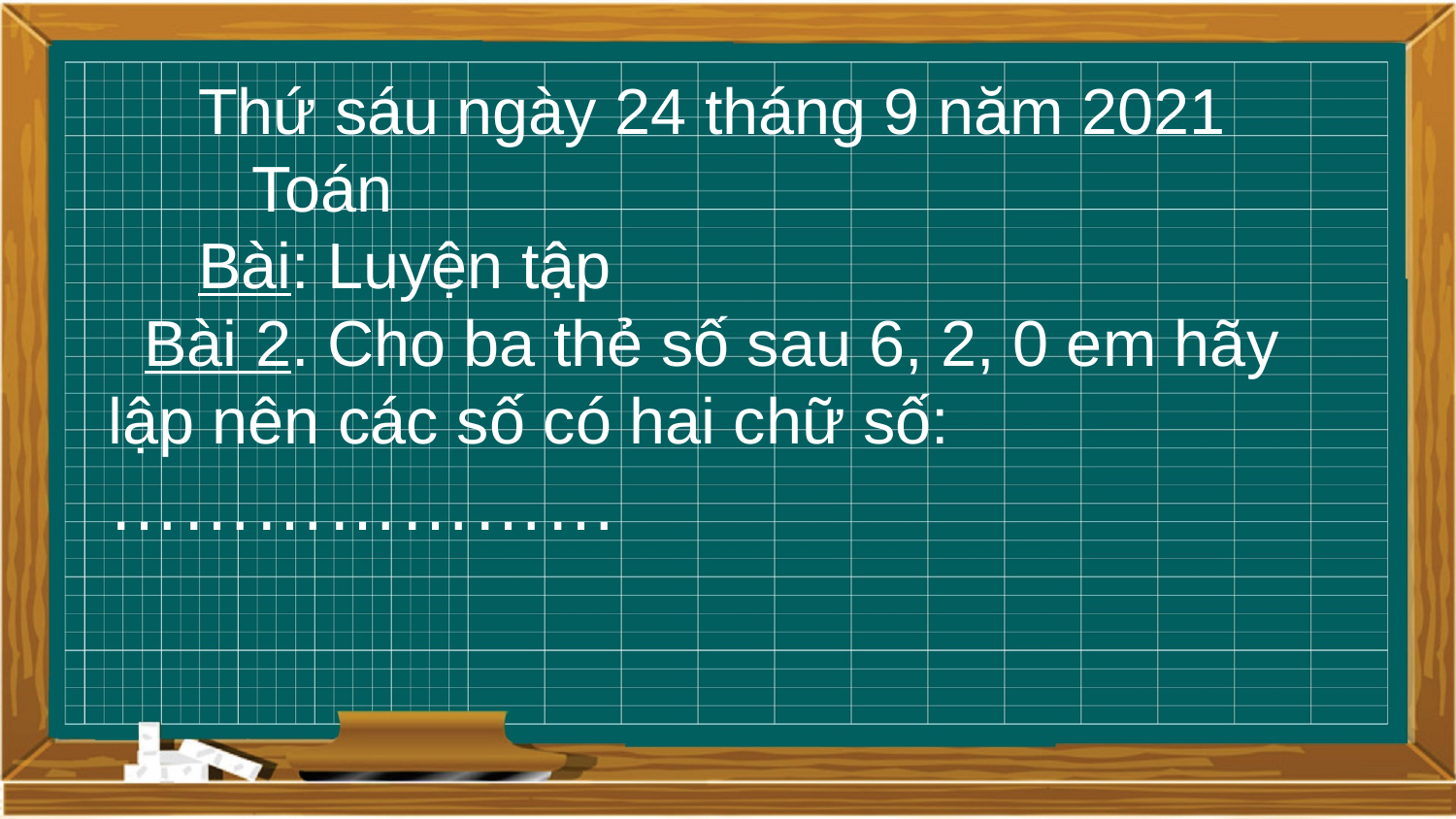

Thứ sáu ngày 24 tháng 9 năm 2021
        Toán
     Bài: Luyện tập
  Bài 2. Cho ba thẻ số sau 6, 2, 0 em hãy lập nên các số có hai chữ số: …………………